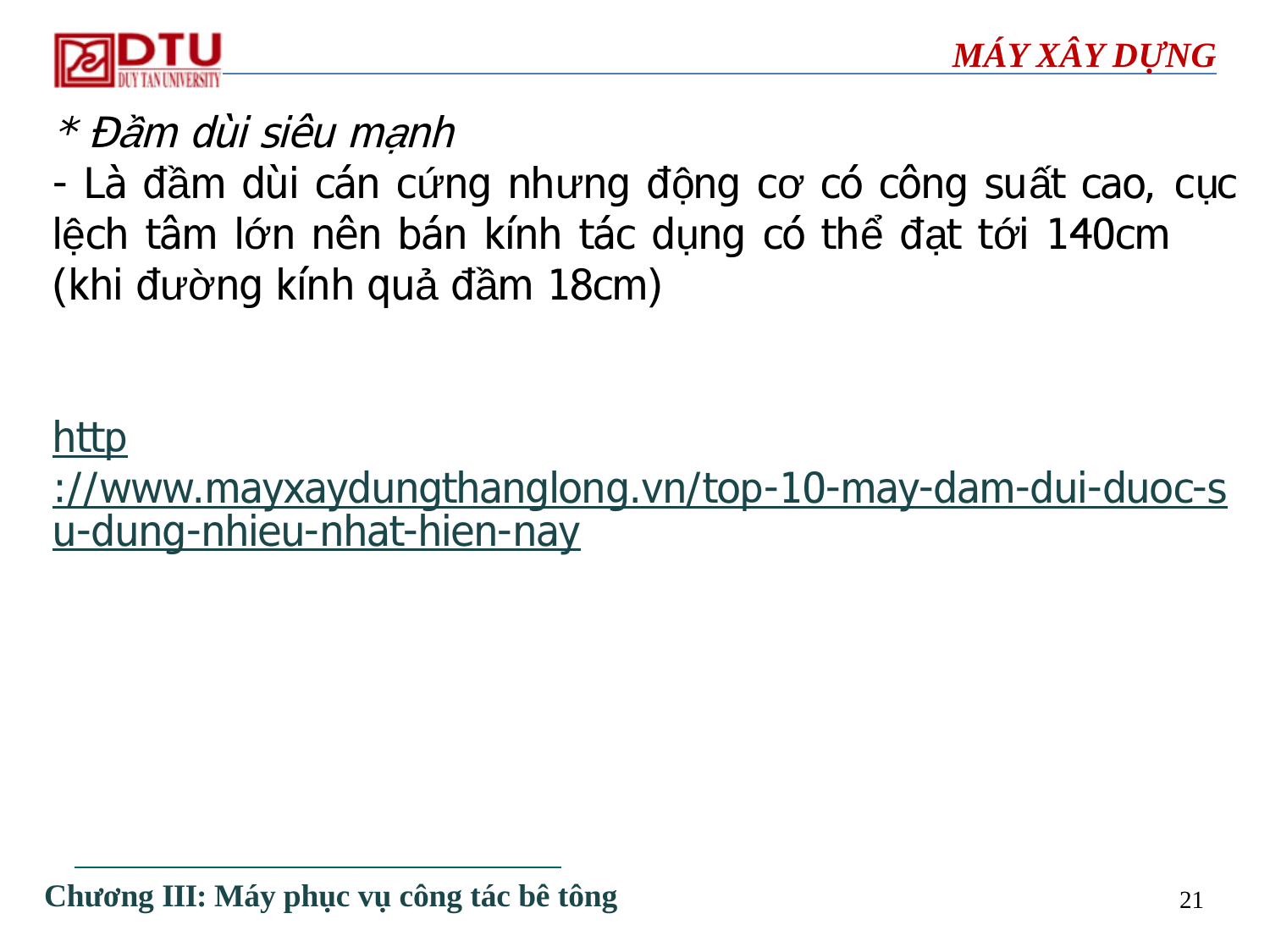

# MÁY XÂY DỰNG
* Đầm dùi siêu mạnh
- Là đầm dùi cán cứng nhưng động cơ có công suất cao, cục lệch tâm lớn nên bán kính tác dụng có thể đạt tới 140cm     (khi đường kính quả đầm 18cm)

http://www.mayxaydungthanglong.vn/top-10-may-dam-dui-duoc-su-dung-nhieu-nhat-hien-nay

Chương III: Máy phục vụ công tác bê tông
21